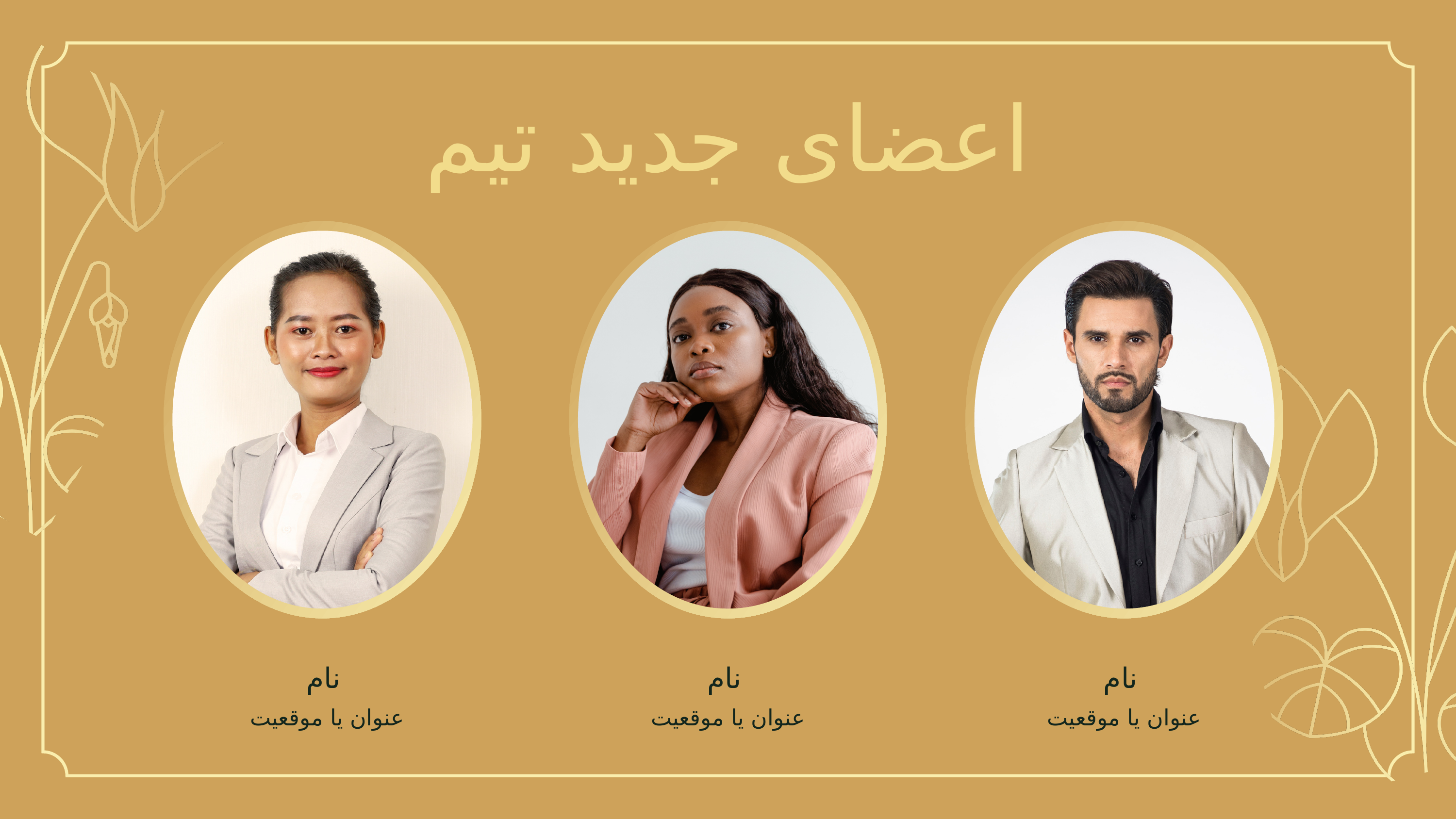

اعضای جدید تیم

 نام
 نام
 نام
عنوان یا موقعیت
عنوان یا موقعیت
عنوان یا موقعیت